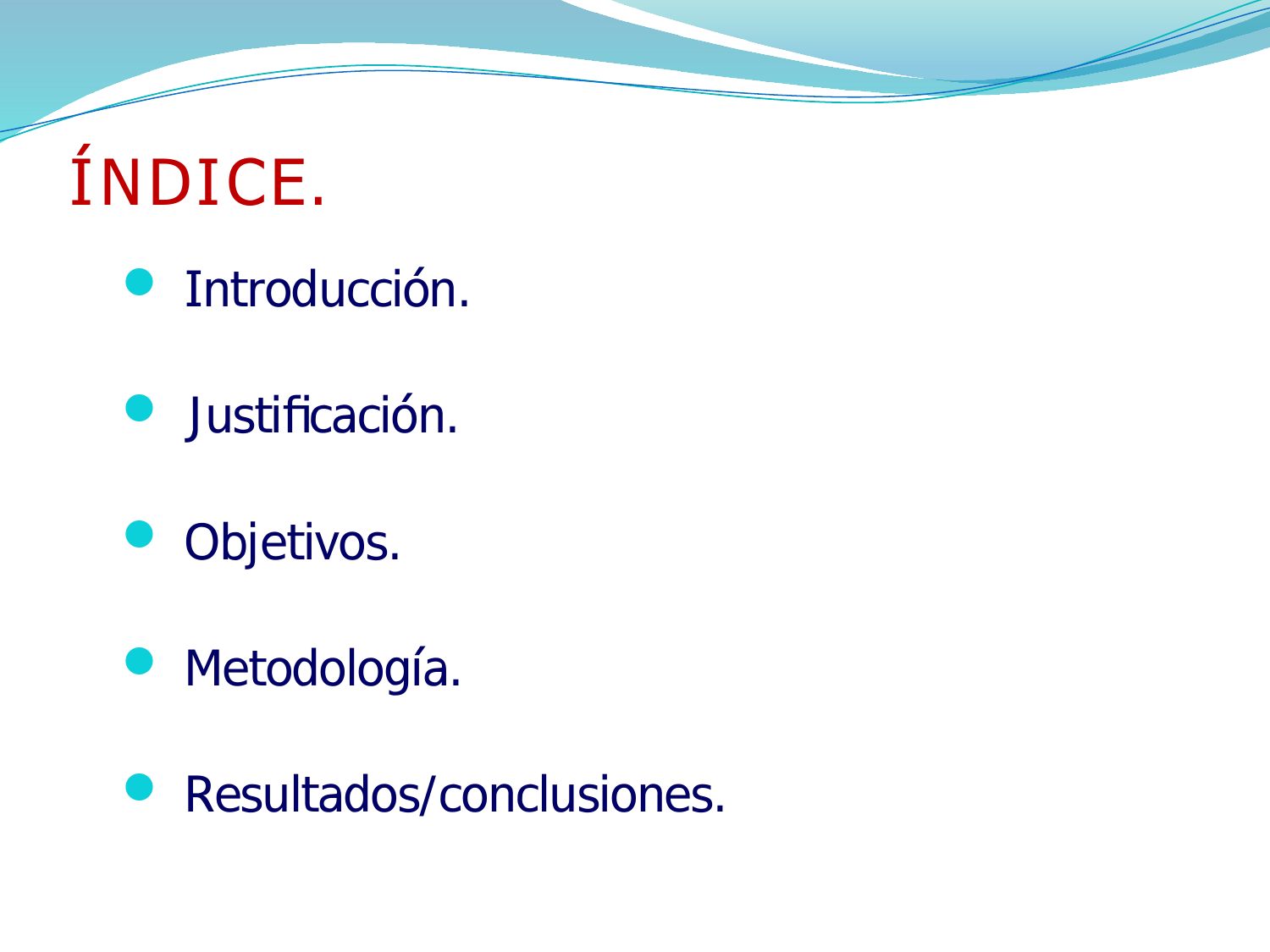

# ÍNDICE.
Introducción.

Justificación.

Objetivos.

Metodología.

Resultados/conclusiones.